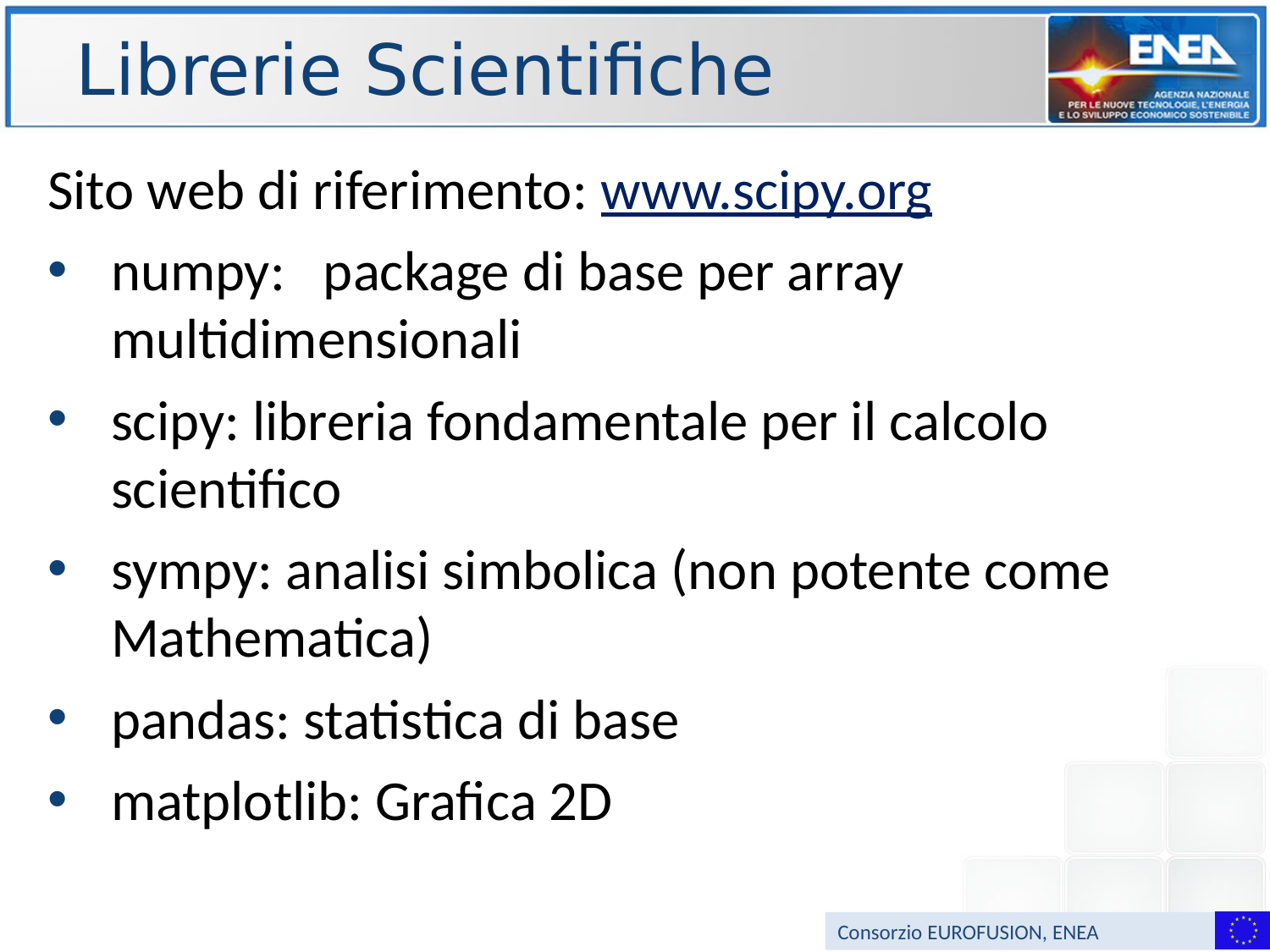

# Librerie Scientifiche
Sito web di riferimento: www.scipy.org
numpy:   package di base per array multidimensionali
scipy: libreria fondamentale per il calcolo scientifico
sympy: analisi simbolica (non potente come Mathematica)
pandas: statistica di base
matplotlib: Grafica 2D